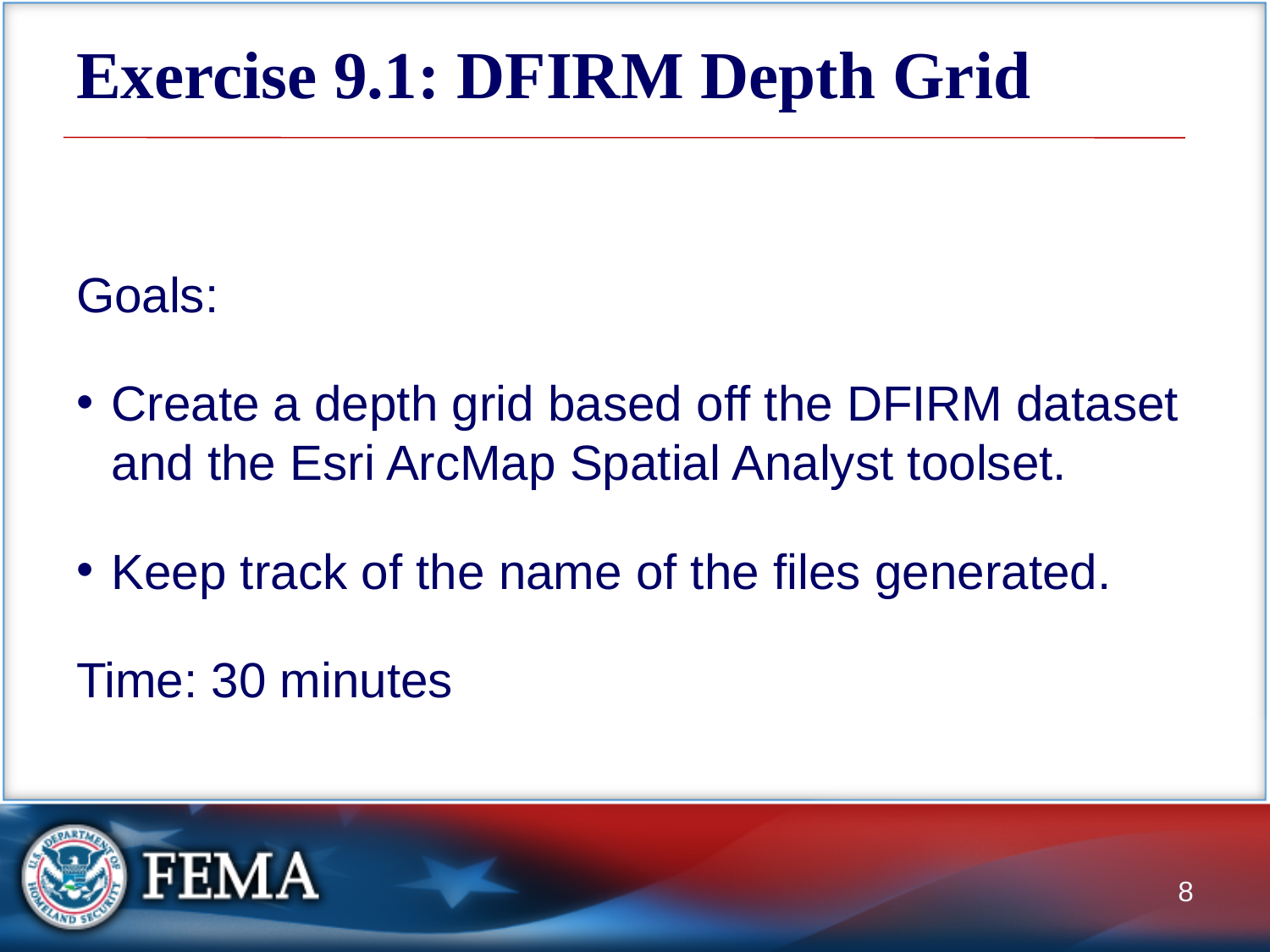

# Exercise 9.1: DFIRM Depth Grid

Goals:
Create a depth grid based off the DFIRM dataset and the Esri ArcMap Spatial Analyst toolset.
Keep track of the name of the files generated.
Time: 30 minutes
8